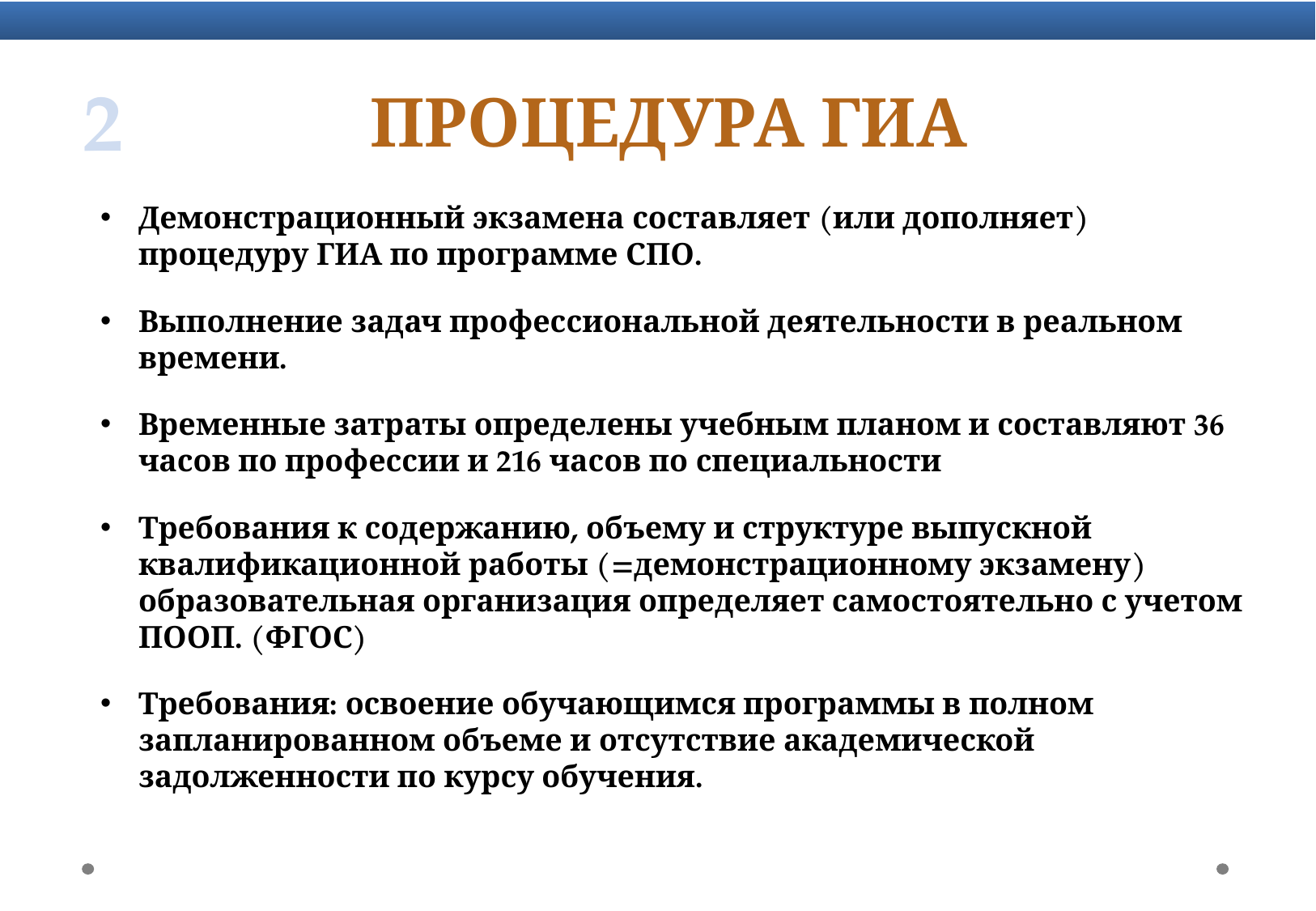

2
Процедура ГИА

Демонстрационный экзамена составляет (или дополняет) процедуру ГИА по программе СПО.
Выполнение задач профессиональной деятельности в реальном времени.
Временные затраты определены учебным планом и составляют 36 часов по профессии и 216 часов по специальности
Требования к содержанию, объему и структуре выпускной квалификационной работы (=демонстрационному экзамену) образовательная организация определяет самостоятельно с учетом ПООП. (ФГОС)
Требования: освоение обучающимся программы в полном запланированном объеме и отсутствие академической задолженности по курсу обучения.